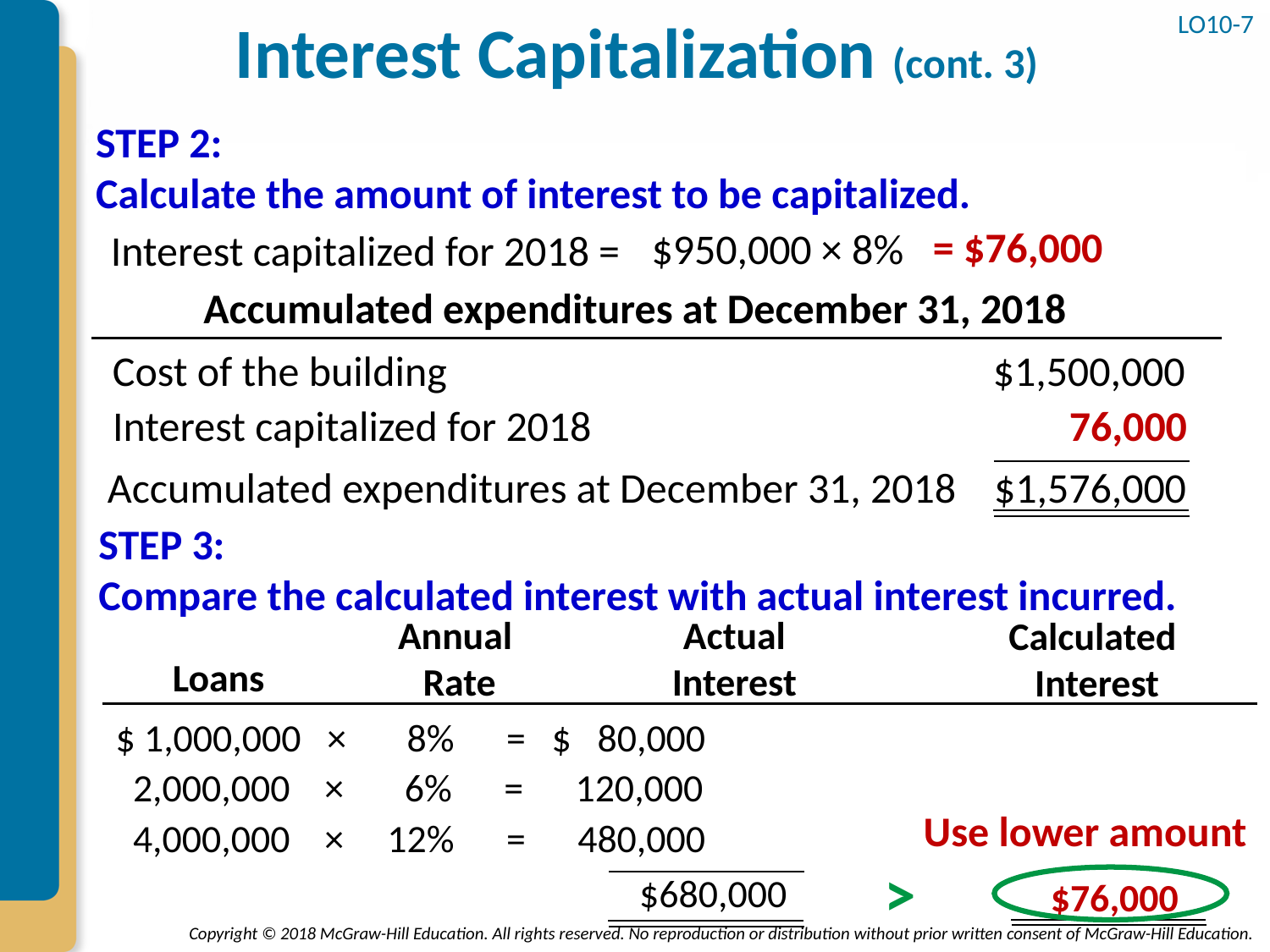

LO10-7
# Interest Capitalization (cont. 3)
STEP 2:
Calculate the amount of interest to be capitalized.
= $76,000
$950,000 × 8%
Interest capitalized for 2018 =
Accumulated expenditures at December 31, 2018
Cost of the building
$1,500,000
Interest capitalized for 2018
76,000
Accumulated expenditures at December 31, 2018
$1,576,000
STEP 3:
Compare the calculated interest with actual interest incurred.
Actual
Interest
Annual
Rate
Calculated
Interest
Loans
$ 1,000,000   ×       8%      =   $   80,000
  2,000,000    ×       6%      =      120,000
Use lower amount
  4,000,000    ×     12%      =      480,000
>
$680,000

$76,000